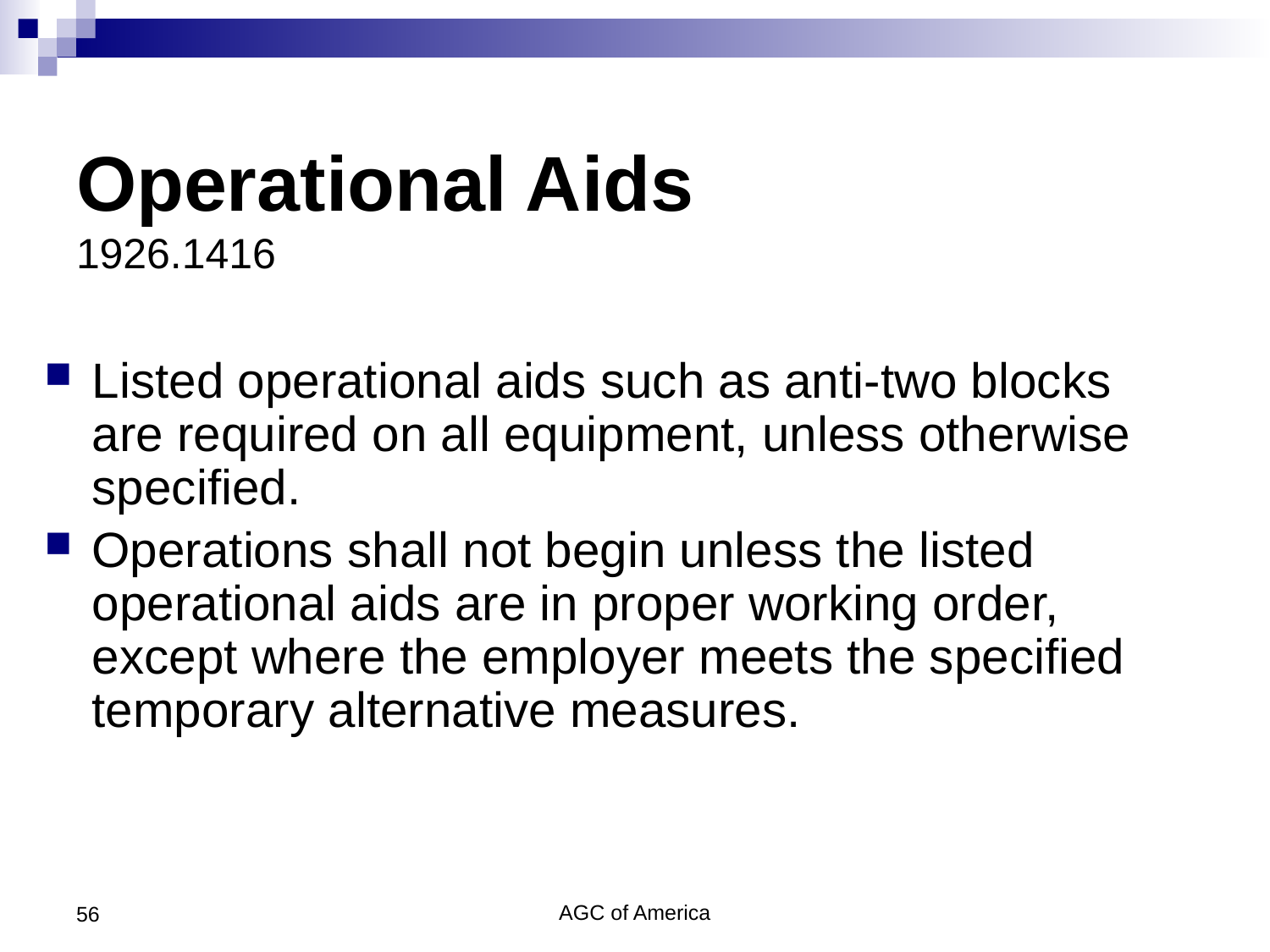

# Operational Aids 1926.1416
Listed operational aids such as anti-two blocks are required on all equipment, unless otherwise specified.
Operations shall not begin unless the listed operational aids are in proper working order, except where the employer meets the specified temporary alternative measures.
56
AGC of America